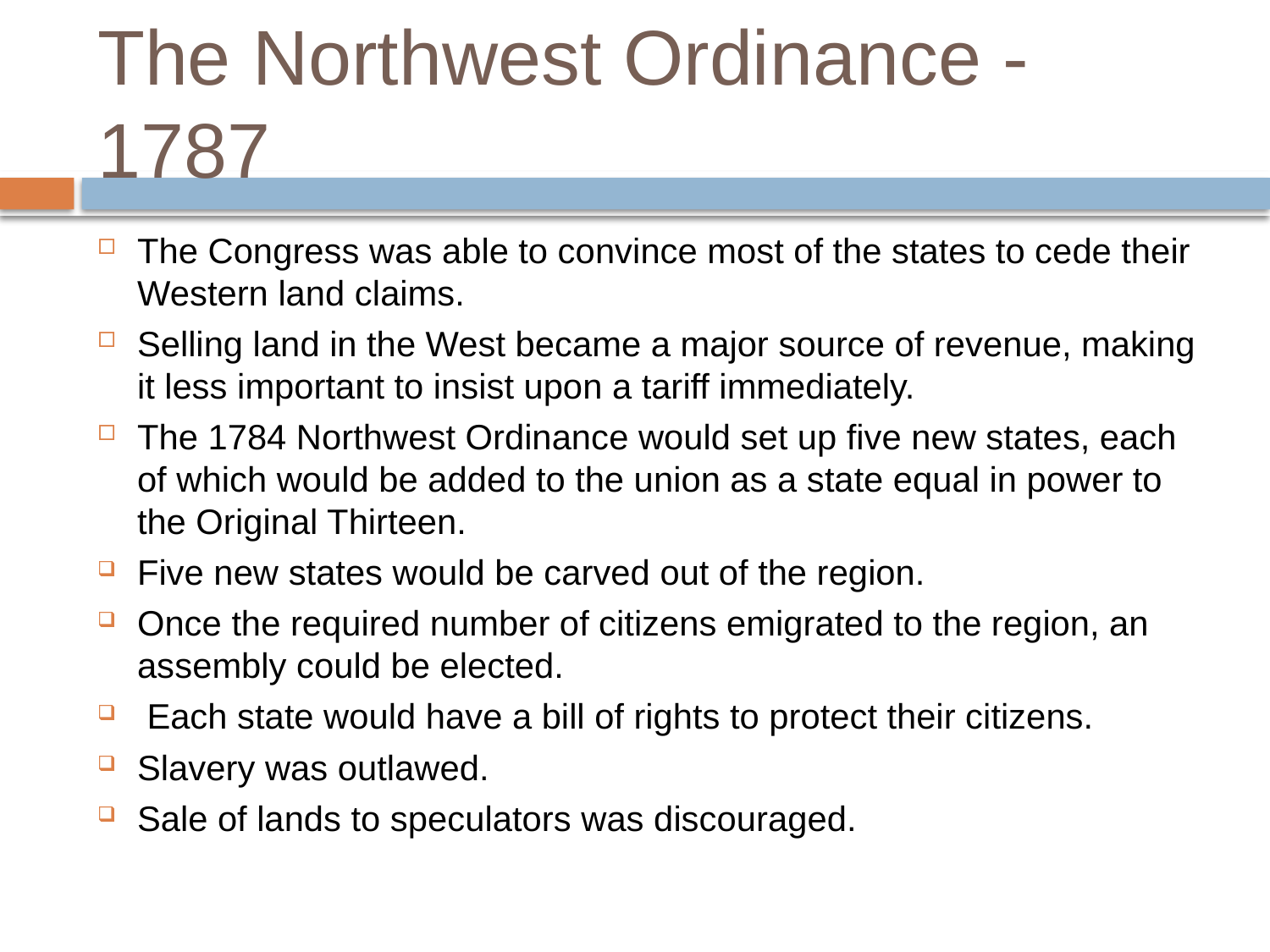

# The Northwest Ordinance - 1787
The Congress was able to convince most of the states to cede their Western land claims.
Selling land in the West became a major source of revenue, making it less important to insist upon a tariff immediately.
The 1784 Northwest Ordinance would set up five new states, each of which would be added to the union as a state equal in power to the Original Thirteen.
Five new states would be carved out of the region.
Once the required number of citizens emigrated to the region, an assembly could be elected.
 Each state would have a bill of rights to protect their citizens.
Slavery was outlawed.
Sale of lands to speculators was discouraged.